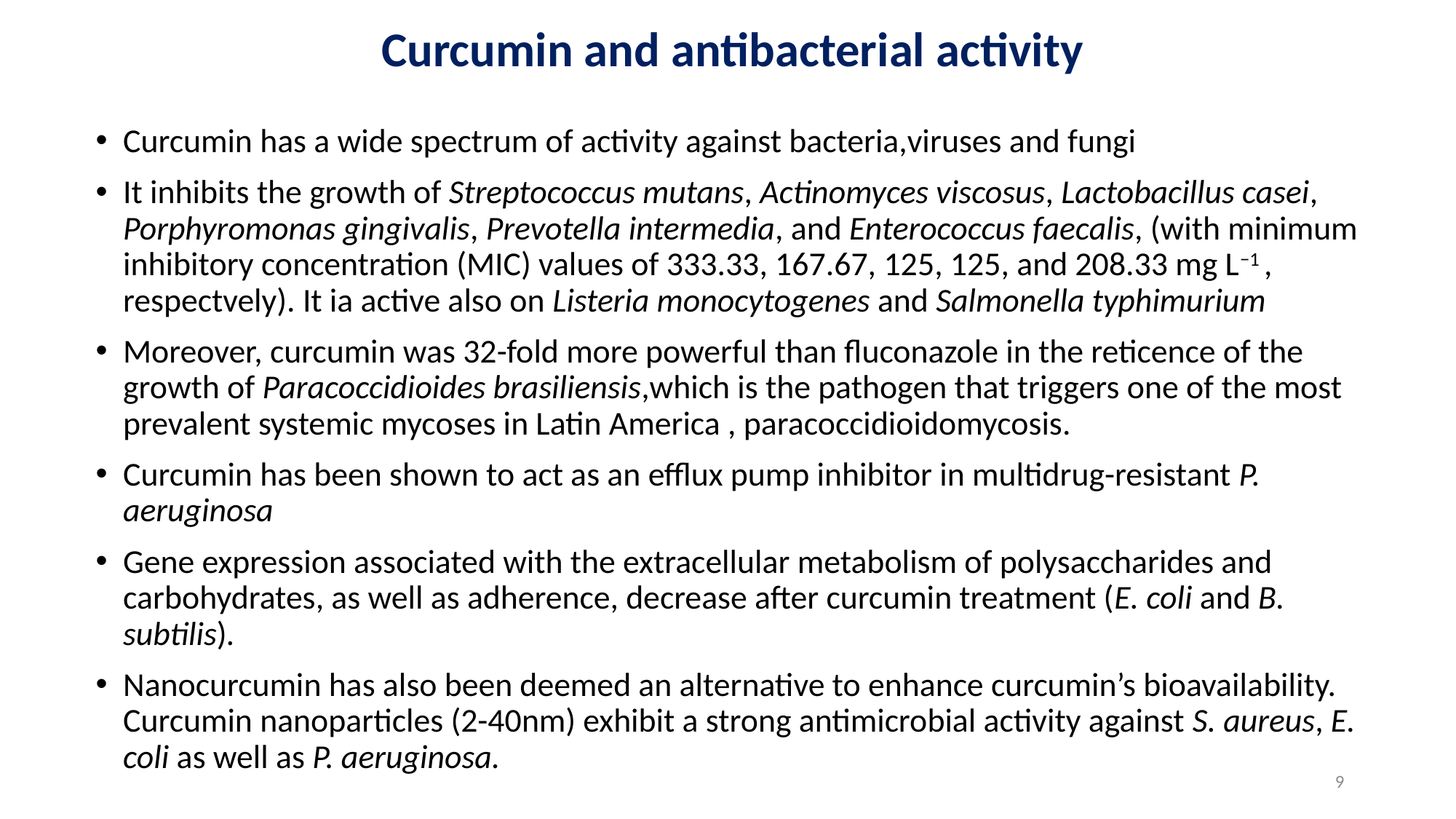

# Curcumin and antibacterial activity
Curcumin has a wide spectrum of activity against bacteria,viruses and fungi
It inhibits the growth of Streptococcus mutans, Actinomyces viscosus, Lactobacillus casei, Porphyromonas gingivalis, Prevotella intermedia, and Enterococcus faecalis, (with minimum inhibitory concentration (MIC) values of 333.33, 167.67, 125, 125, and 208.33 mg L−1 , respectvely). It ia active also on Listeria monocytogenes and Salmonella typhimurium
Moreover, curcumin was 32-fold more powerful than fluconazole in the reticence of the growth of Paracoccidioides brasiliensis,which is the pathogen that triggers one of the most prevalent systemic mycoses in Latin America , paracoccidioidomycosis.
Curcumin has been shown to act as an efflux pump inhibitor in multidrug-resistant P. aeruginosa
Gene expression associated with the extracellular metabolism of polysaccharides and carbohydrates, as well as adherence, decrease after curcumin treatment (E. coli and B. subtilis).
Nanocurcumin has also been deemed an alternative to enhance curcumin’s bioavailability. Curcumin nanoparticles (2-40nm) exhibit a strong antimicrobial activity against S. aureus, E. coli as well as P. aeruginosa.

9